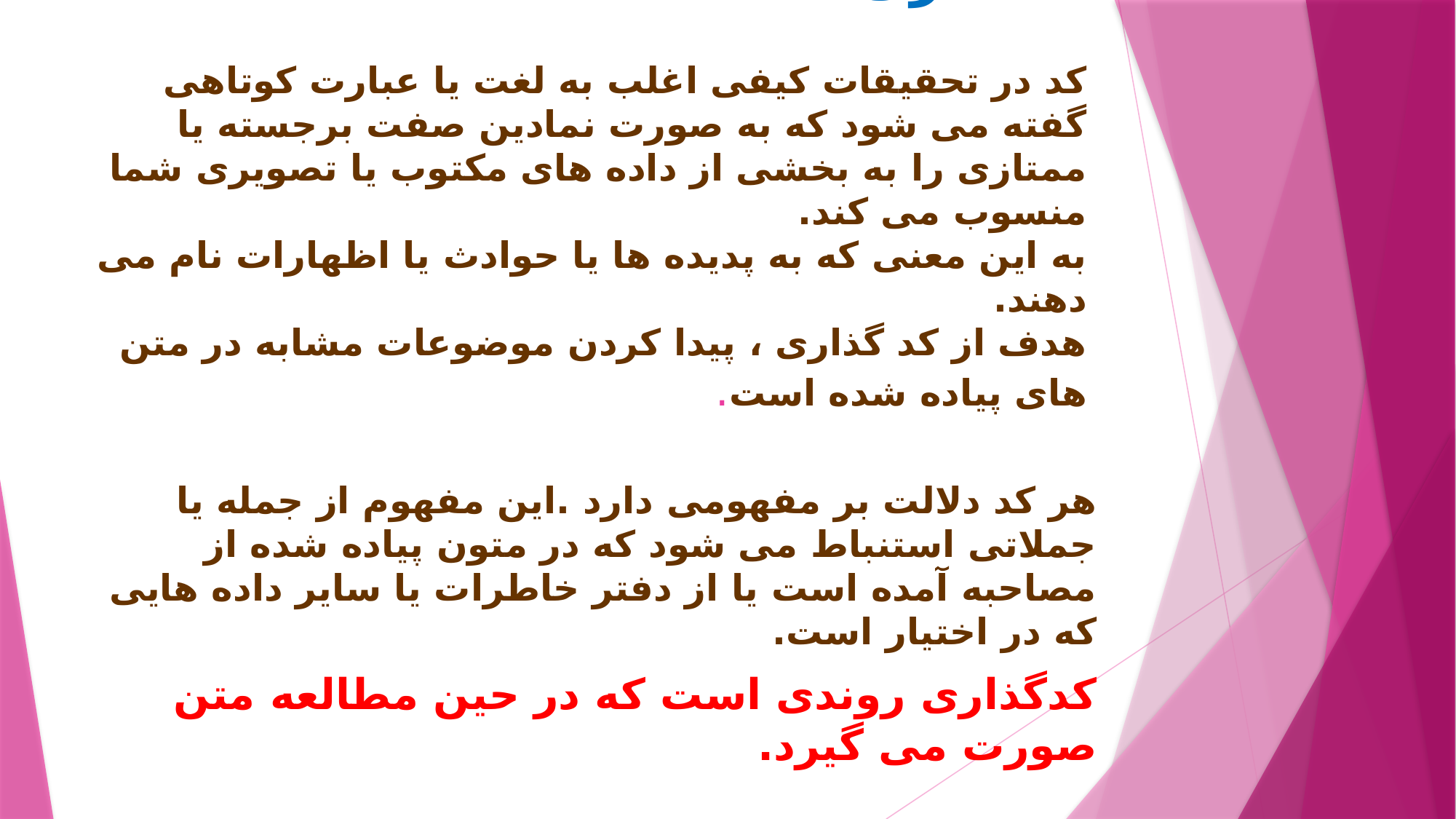

# کدگذاری کد در تحقیقات کیفی اغلب به لغت یا عبارت کوتاهی گفته می شود که به صورت نمادین صفت برجسته یا ممتازی را به بخشی از داده های مکتوب یا تصویری شما منسوب می کند. به این معنی که به پدیده ها یا حوادث یا اظهارات نام می دهند. هدف از کد گذاری ، پیدا کردن موضوعات مشابه در متن های پیاده شده است.
هر کد دلالت بر مفهومی دارد .این مفهوم از جمله یا جملاتی استنباط می شود که در متون پیاده شده از مصاحبه آمده است یا از دفتر خاطرات یا سایر داده هایی که در اختیار است.
کدگذاری روندی است که در حین مطالعه متن صورت می گیرد.